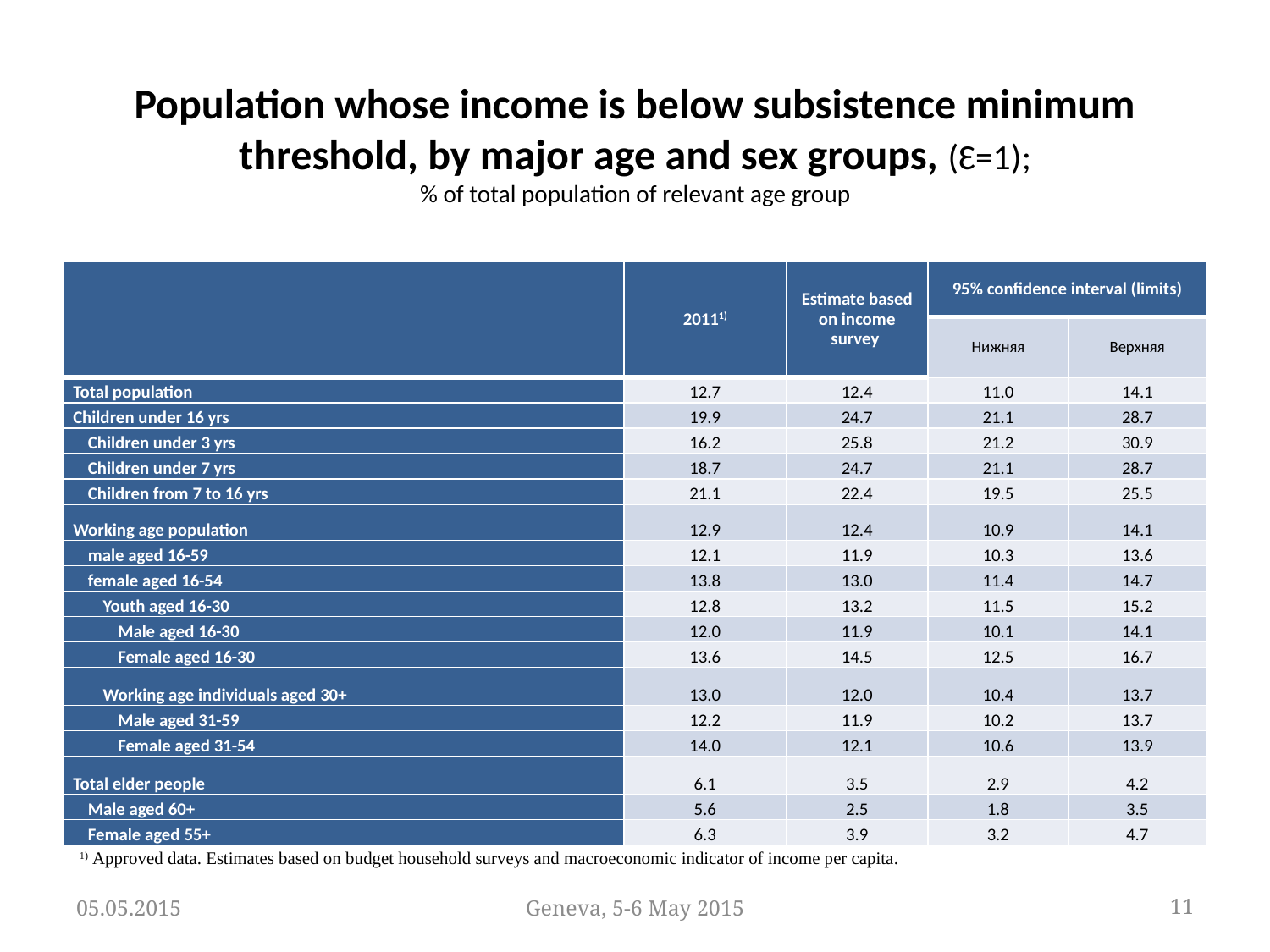

# Population whose income is below subsistence minimum threshold, by major age and sex groups, (Ɛ=1); % of total population of relevant age group
|  | 20111) | Estimate based on income survey | 95% confidence interval (limits) |  |
| --- | --- | --- | --- | --- |
|  |  |  | Нижняя | Верхняя |
| Total population | 12.7 | 12.4 | 11.0 | 14.1 |
| Children under 16 yrs | 19.9 | 24.7 | 21.1 | 28.7 |
| Children under 3 yrs | 16.2 | 25.8 | 21.2 | 30.9 |
| Children under 7 yrs | 18.7 | 24.7 | 21.1 | 28.7 |
| Children from 7 to 16 yrs | 21.1 | 22.4 | 19.5 | 25.5 |
| Working age population | 12.9 | 12.4 | 10.9 | 14.1 |
| male aged 16-59 | 12.1 | 11.9 | 10.3 | 13.6 |
| female aged 16-54 | 13.8 | 13.0 | 11.4 | 14.7 |
| Youth aged 16-30 | 12.8 | 13.2 | 11.5 | 15.2 |
| Male aged 16-30 | 12.0 | 11.9 | 10.1 | 14.1 |
| Female aged 16-30 | 13.6 | 14.5 | 12.5 | 16.7 |
| Working age individuals aged 30+ | 13.0 | 12.0 | 10.4 | 13.7 |
| Male aged 31-59 | 12.2 | 11.9 | 10.2 | 13.7 |
| Female aged 31-54 | 14.0 | 12.1 | 10.6 | 13.9 |
| Total elder people | 6.1 | 3.5 | 2.9 | 4.2 |
| Male aged 60+ | 5.6 | 2.5 | 1.8 | 3.5 |
| Female aged 55+ | 6.3 | 3.9 | 3.2 | 4.7 |
1) Approved data. Estimates based on budget household surveys and macroeconomic indicator of income per capita.
05.05.2015
Geneva, 5-6 May 2015
11